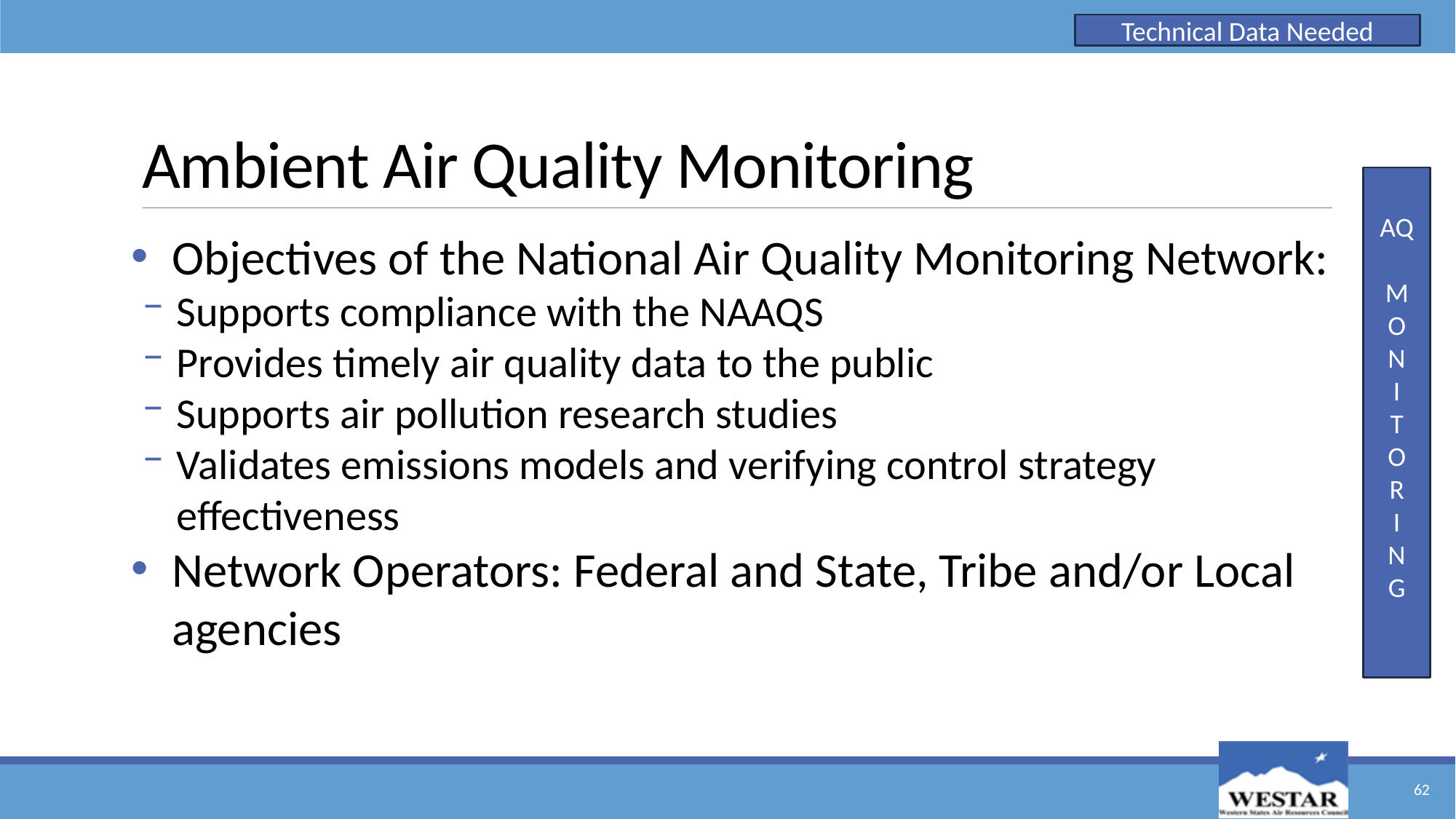

Technical Data Needed
# Ambient Air Quality Monitoring
AQ

M
O
N
I
T
O
R
I
N
G

Objectives of the National Air Quality Monitoring Network:
Supports compliance with the NAAQS
Provides timely air quality data to the public
Supports air pollution research studies
Validates emissions models and verifying control strategy effectiveness
Network Operators: Federal and State, Tribe and/or Local agencies

62